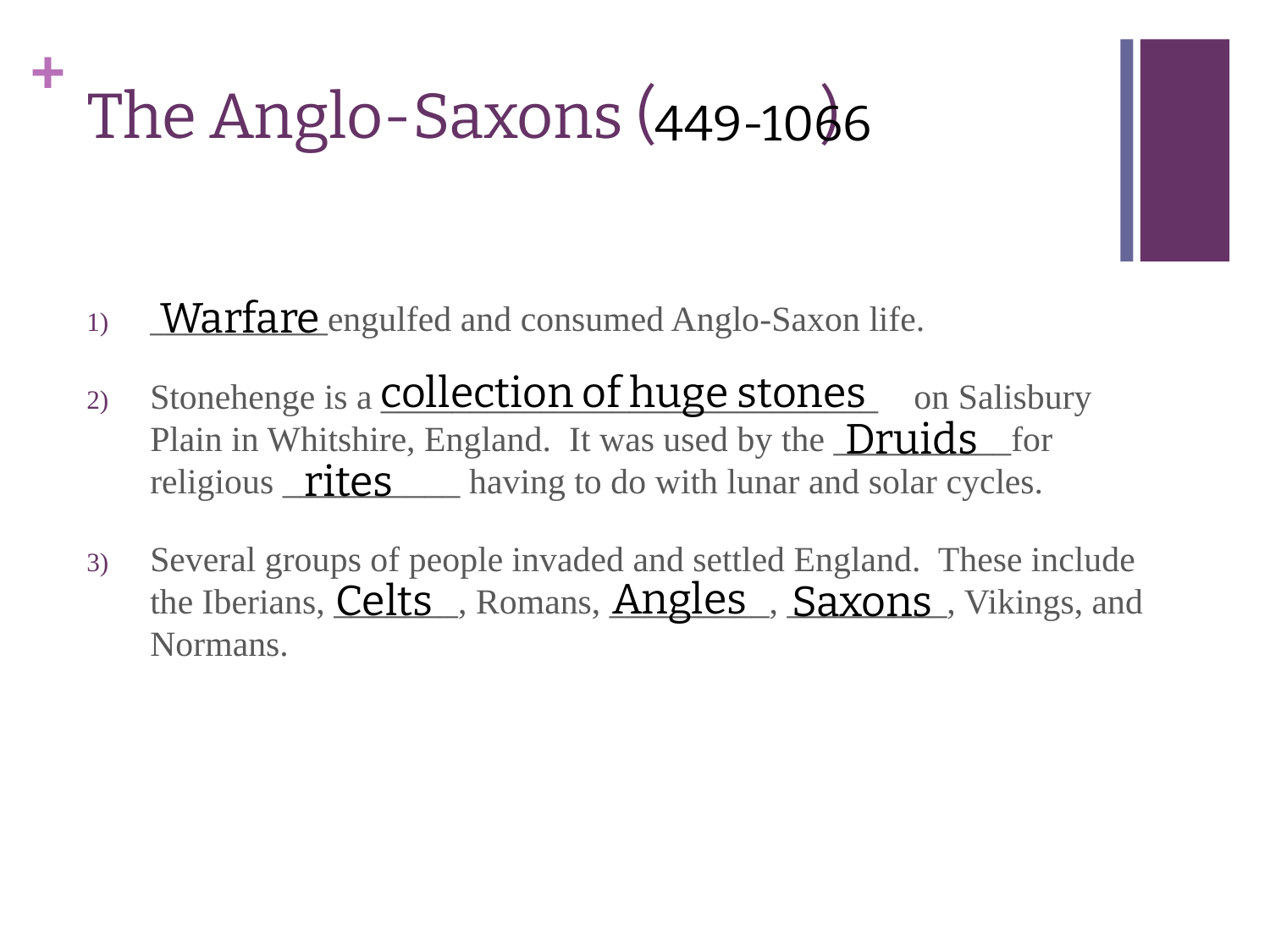

# The Anglo-Saxons (             )
449-1066

__________engulfed and consumed Anglo-Saxon life.
Stonehenge is a ____________________________    on Salisbury Plain in Whitshire, England.  It was used by the __________for religious __________ having to do with lunar and solar cycles.
Several groups of people invaded and settled England.  These include the Iberians, _______, Romans, _________, _________, Vikings, and Normans.
Warfare
collection of huge stones
Druids
rites
Angles
Celts
Saxons